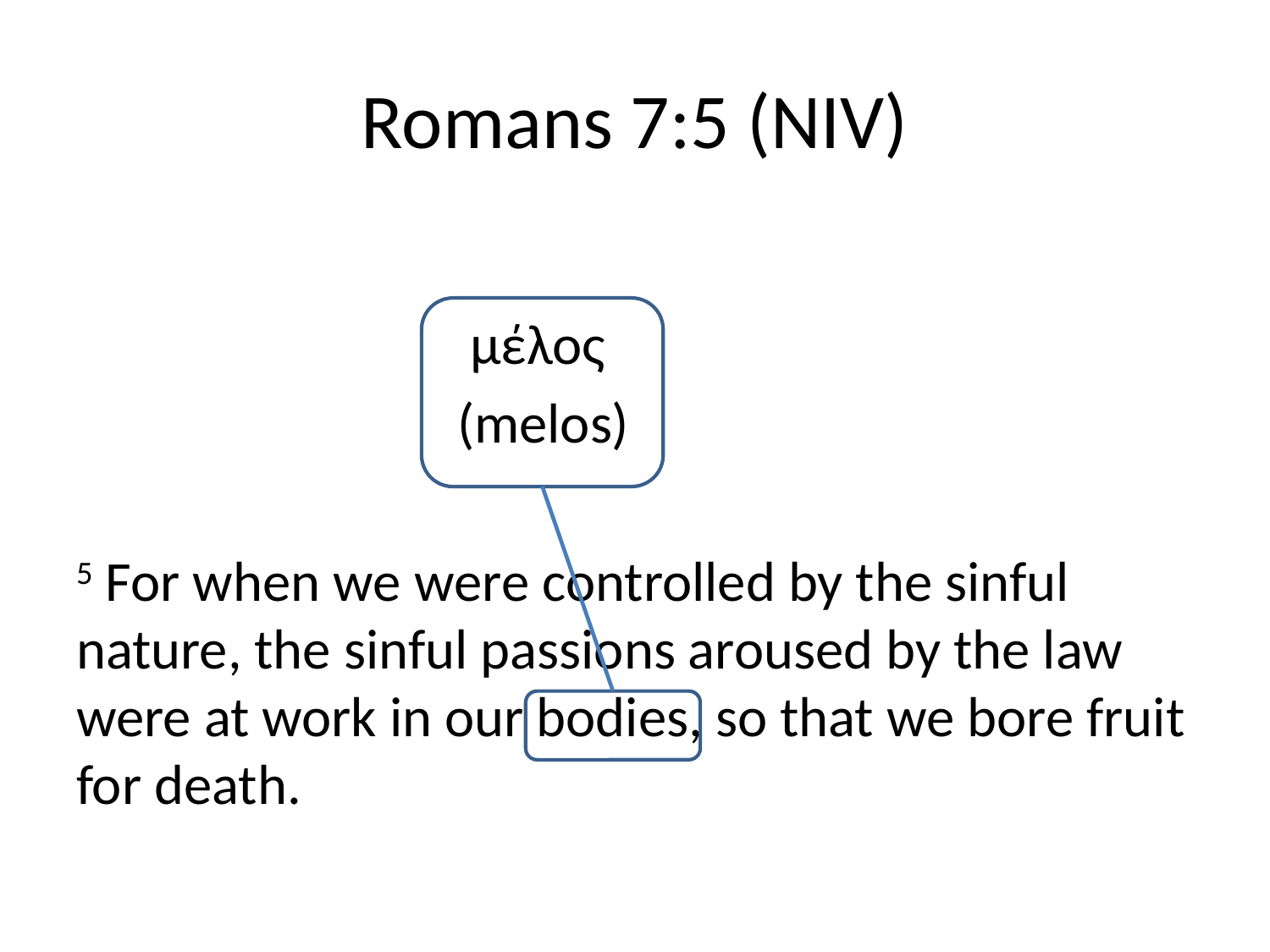

# Romans 7:5 (NIV)

			 μέλος
			(melos)

5 For when we were controlled by the sinful nature, the sinful passions aroused by the law were at work in our bodies, so that we bore fruit for death.